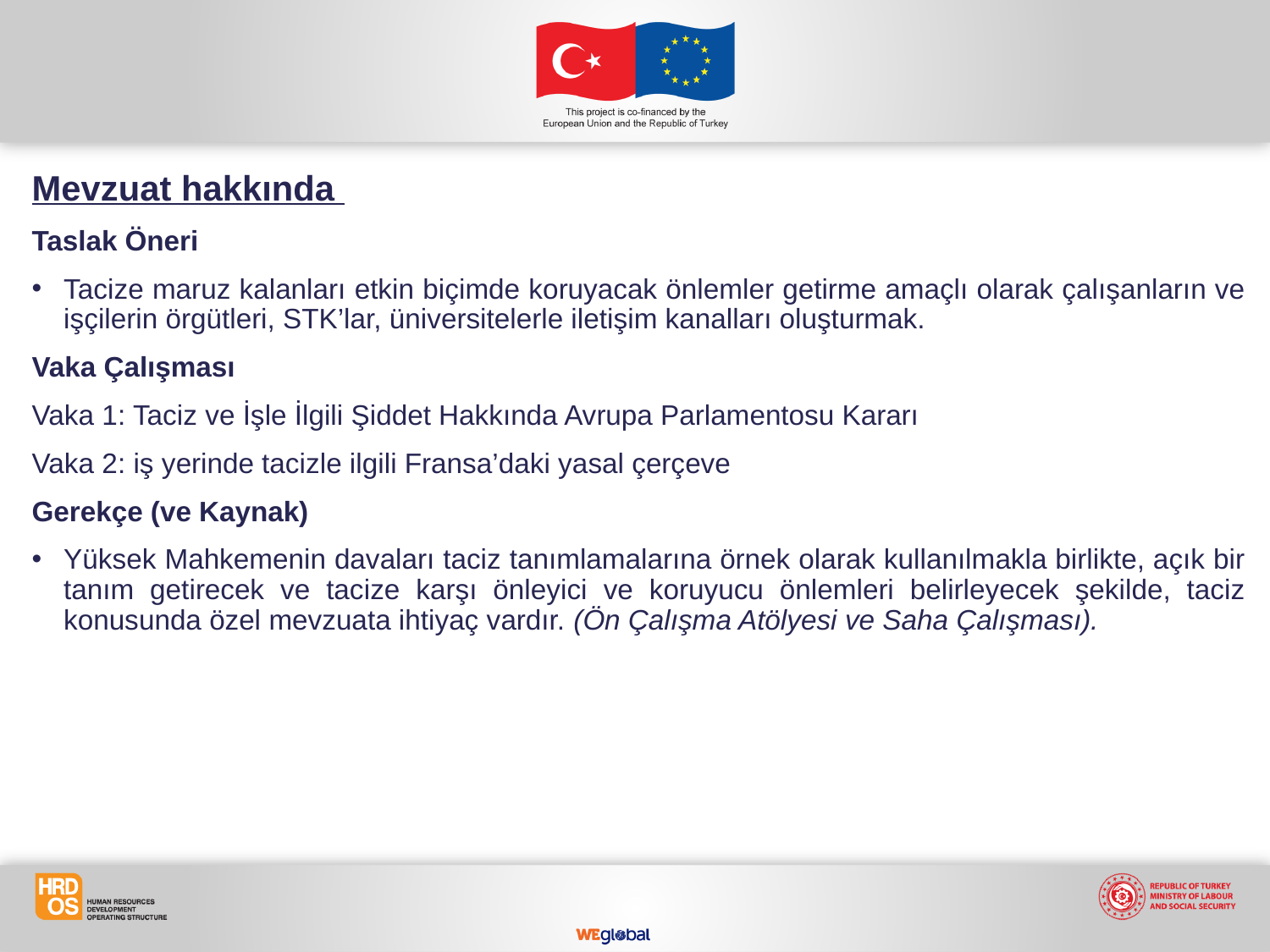

Mevzuat hakkında
Taslak Öneri
Tacize maruz kalanları etkin biçimde koruyacak önlemler getirme amaçlı olarak çalışanların ve işçilerin örgütleri, STK’lar, üniversitelerle iletişim kanalları oluşturmak.
Vaka Çalışması
Vaka 1: Taciz ve İşle İlgili Şiddet Hakkında Avrupa Parlamentosu Kararı
Vaka 2: iş yerinde tacizle ilgili Fransa’daki yasal çerçeve
Gerekçe (ve Kaynak)
Yüksek Mahkemenin davaları taciz tanımlamalarına örnek olarak kullanılmakla birlikte, açık bir tanım getirecek ve tacize karşı önleyici ve koruyucu önlemleri belirleyecek şekilde, taciz konusunda özel mevzuata ihtiyaç vardır. (Ön Çalışma Atölyesi ve Saha Çalışması).